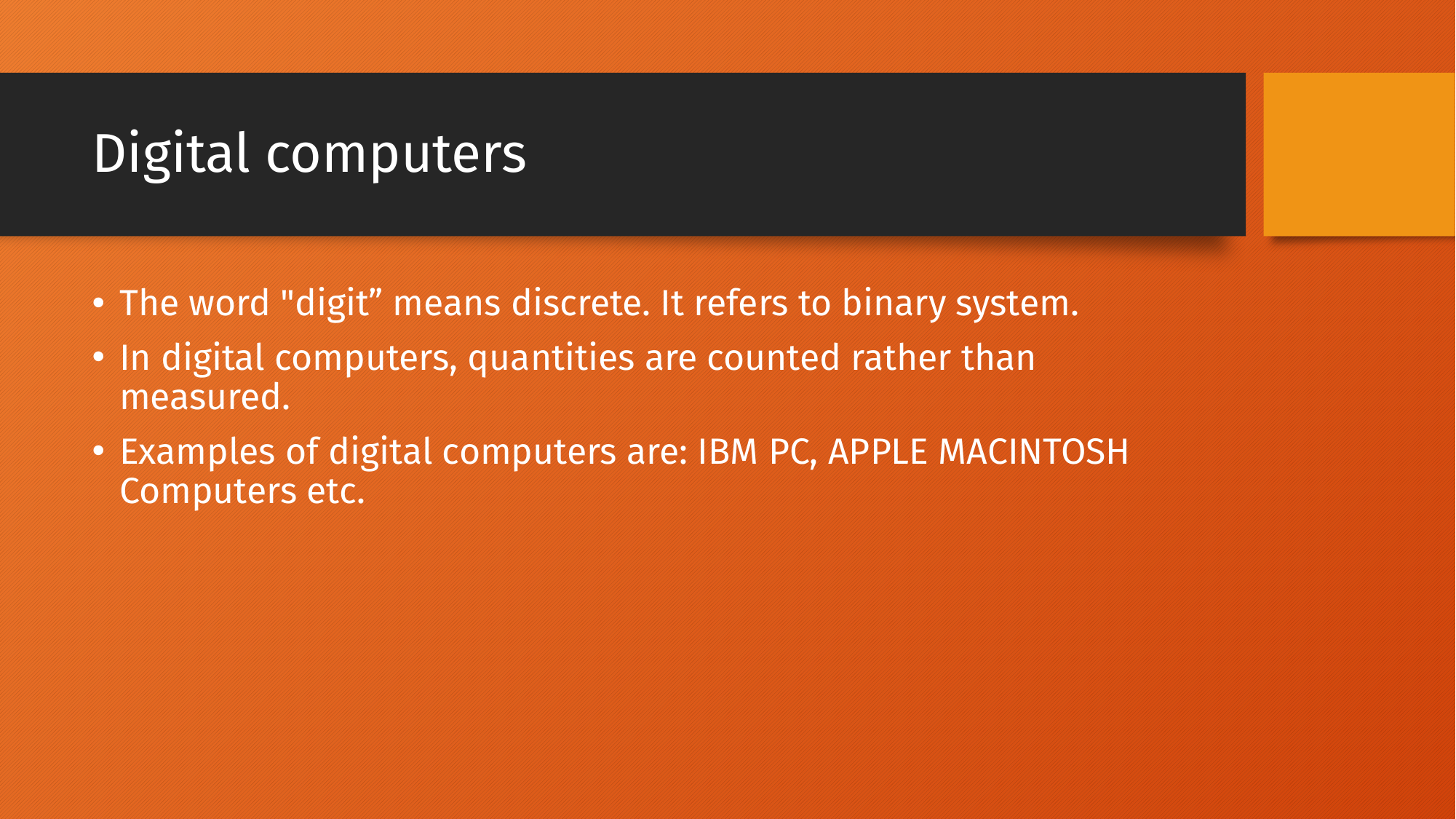

# Digital computers
The word "digit” means discrete. It refers to binary system.
In digital computers, quantities are counted rather than measured.
Examples of digital computers are: IBM PC, APPLE MACINTOSH Computers etc.